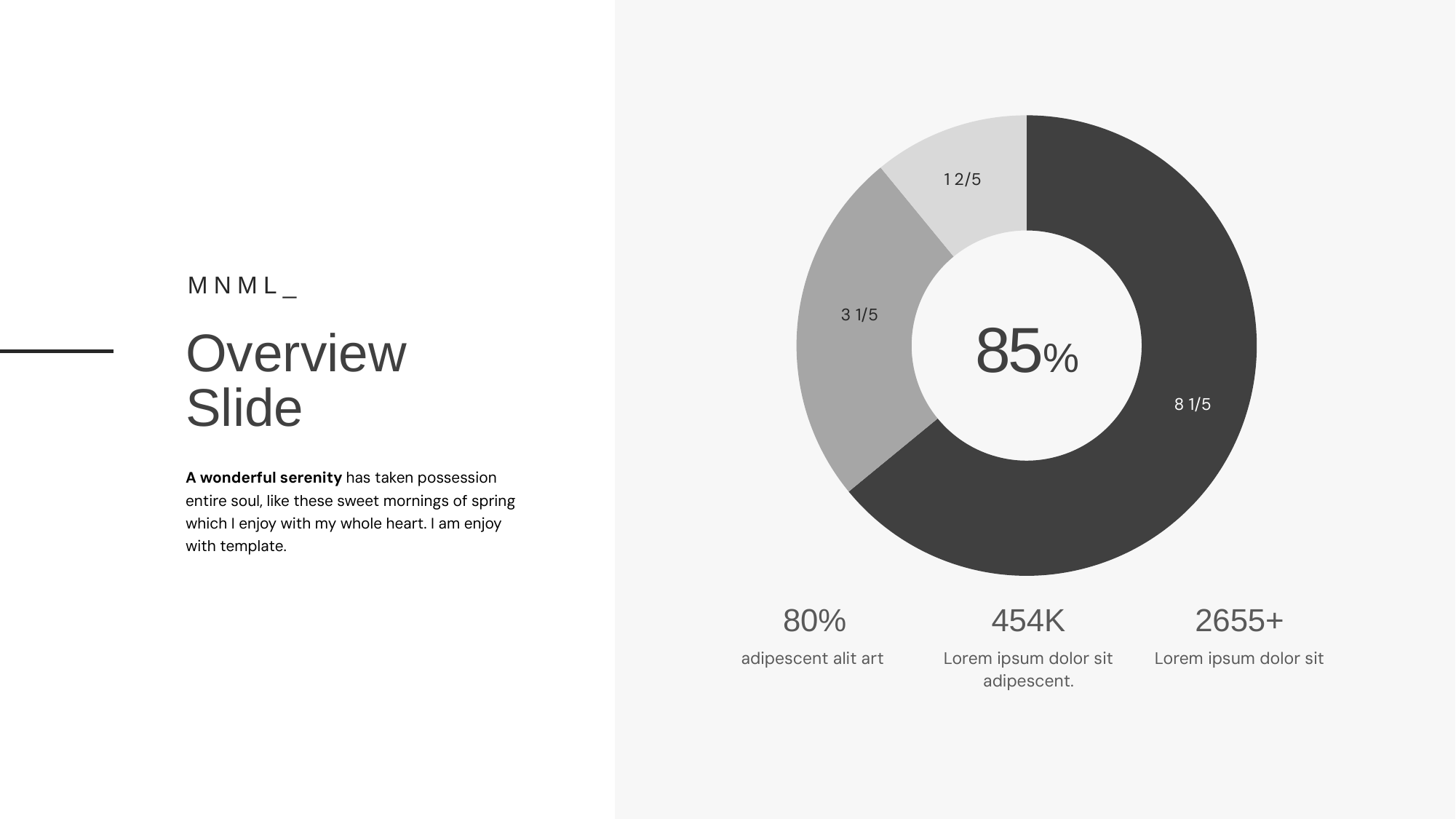

### Chart

| Category | Sales |
|---|---|
| 1st Qtr | 8.2 |
| 2nd Qtr | 3.2 |
| 3rd Qtr | 1.4 |
Mnml_
85%
Overview
Slide
A wonderful serenity has taken possession entire soul, like these sweet mornings of spring which I enjoy with my whole heart. I am enjoy with template.
80%
454K
2655+
adipescent alit art
Lorem ipsum dolor sit adipescent.
Lorem ipsum dolor sit